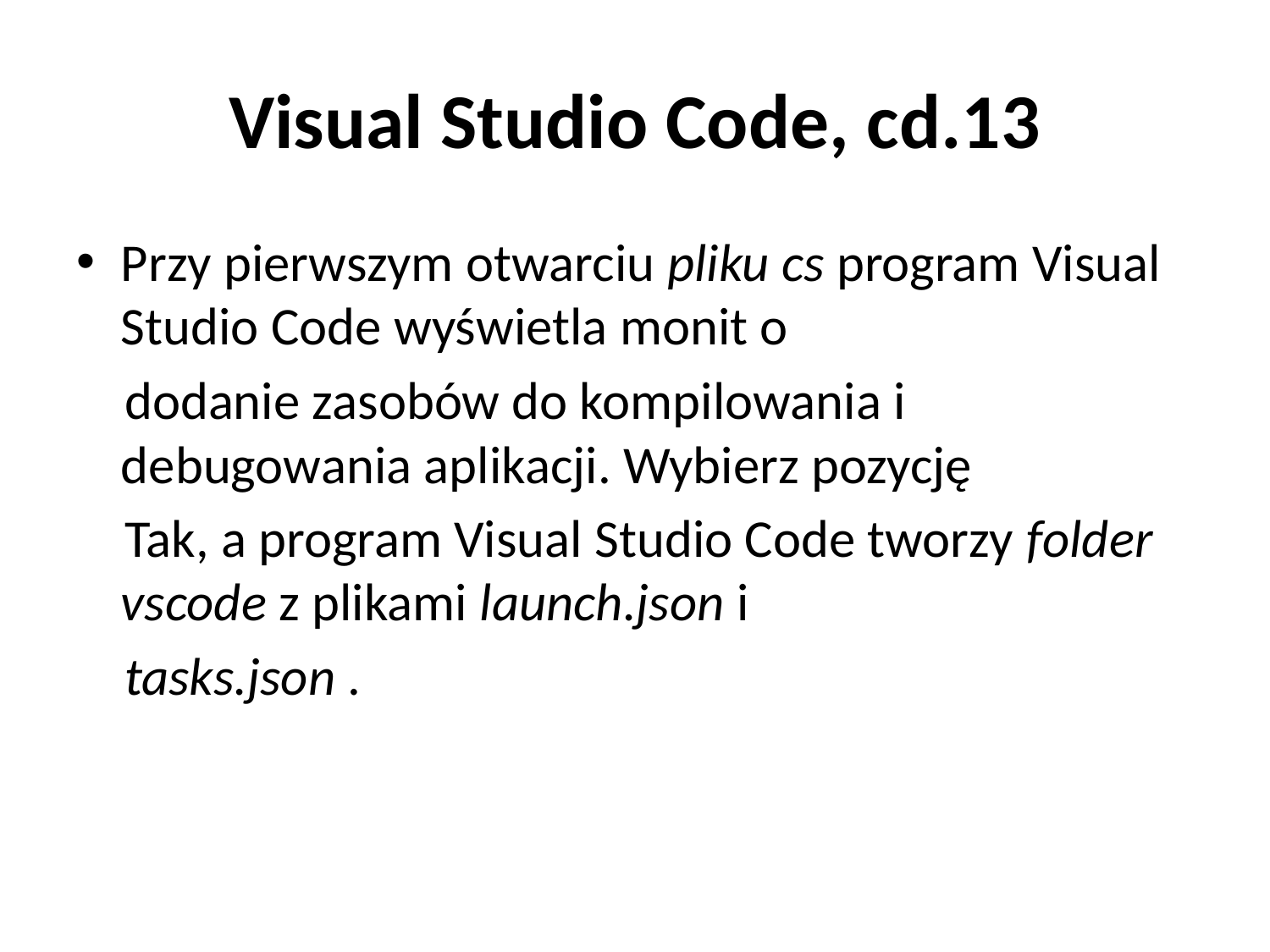

# Visual Studio Code, cd.13
Przy pierwszym otwarciu pliku cs program Visual Studio Code wyświetla monit o
    dodanie zasobów do kompilowania i debugowania aplikacji. Wybierz pozycję
    Tak, a program Visual Studio Code tworzy folder vscode z plikami launch.json i
    tasks.json .